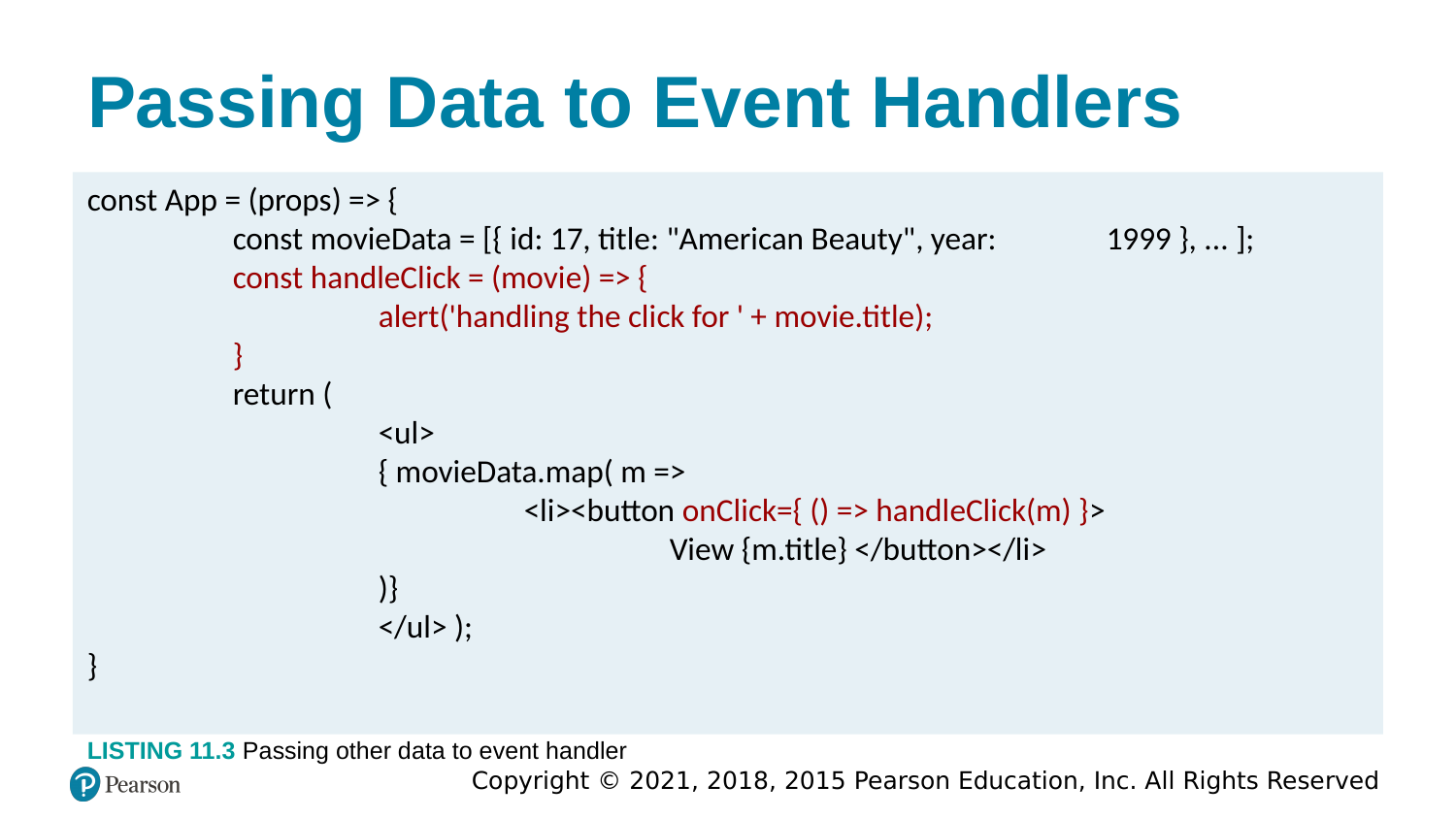

# Passing Data to Event Handlers
const App = (props) => {
	const movieData = [{ id: 17, title: "American Beauty", year: 	1999 }, ... ];
	const handleClick = (movie) => {
		alert('handling the click for ' + movie.title);
	}
	return (
		<ul>
		{ movieData.map( m =>
			<li><button onClick={ () => handleClick(m) }>
				View {m.title} </button></li>
		)}
		</ul> );
}
LISTING 11.3 Passing other data to event handler